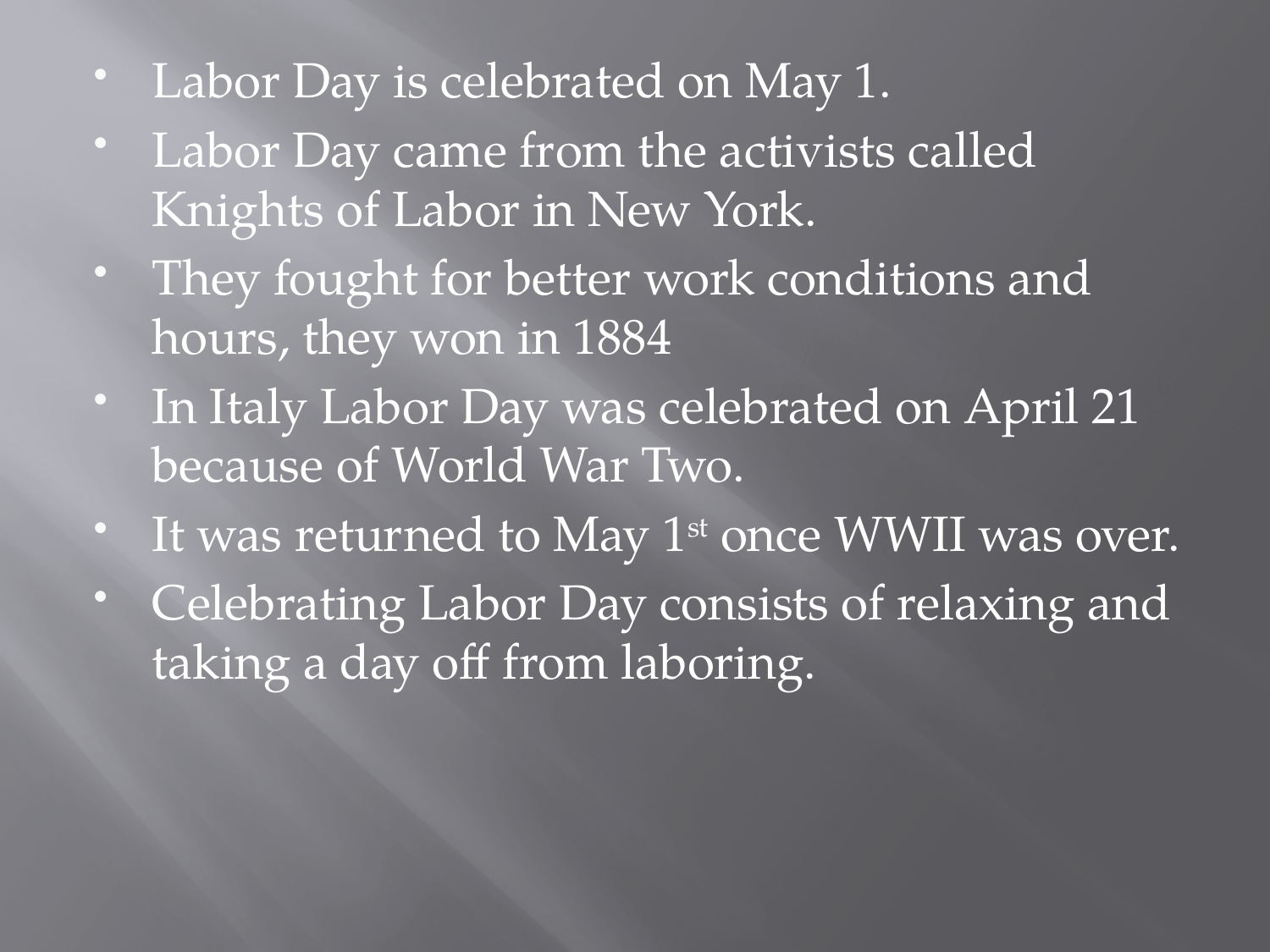

Labor Day is celebrated on May 1.
Labor Day came from the activists called Knights of Labor in New York.
They fought for better work conditions and hours, they won in 1884
In Italy Labor Day was celebrated on April 21 because of World War Two.
It was returned to May 1st once WWII was over.
Celebrating Labor Day consists of relaxing and taking a day off from laboring.